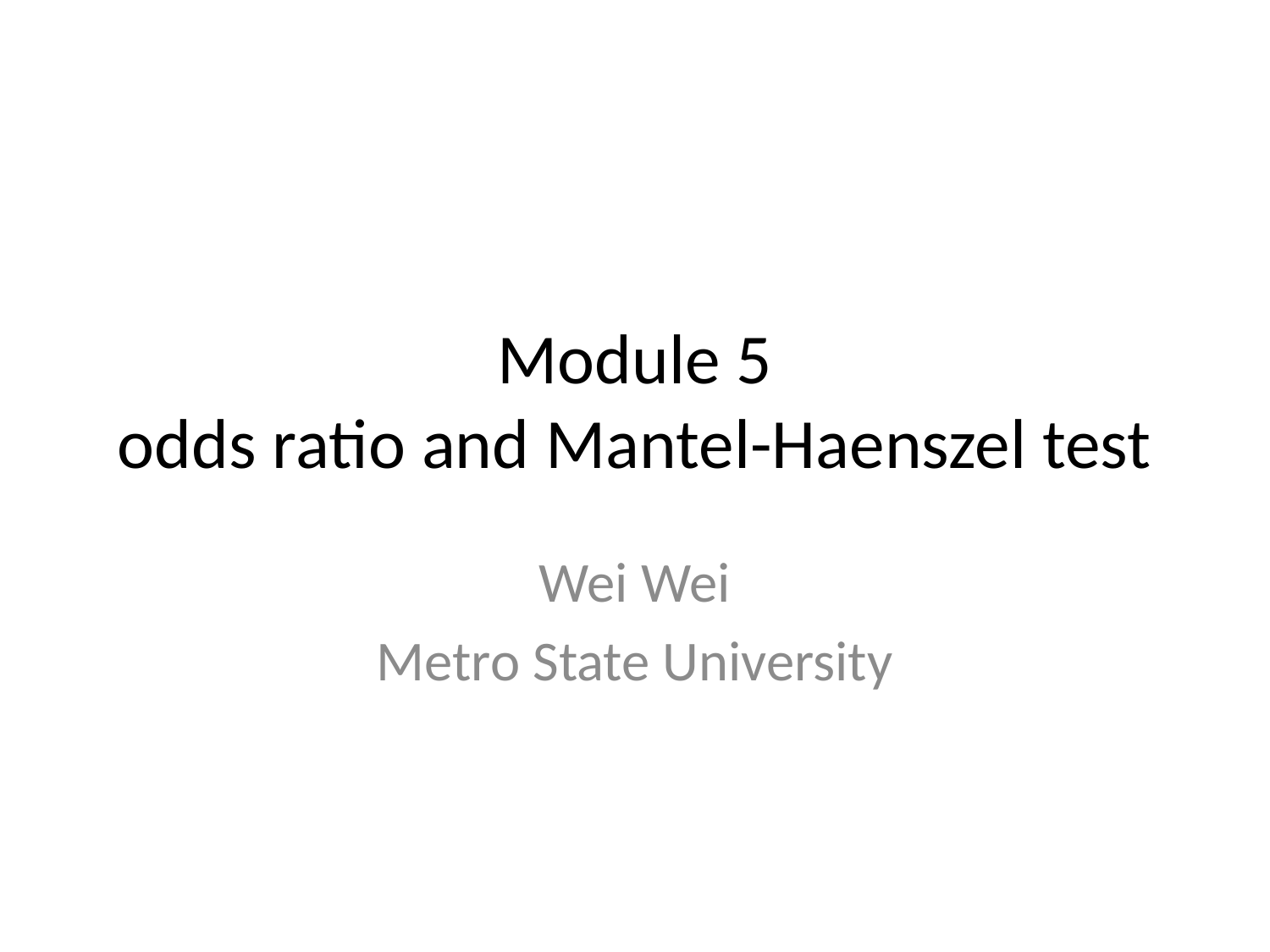

# Module 5 odds ratio and Mantel-Haenszel test
Wei Wei
Metro State University